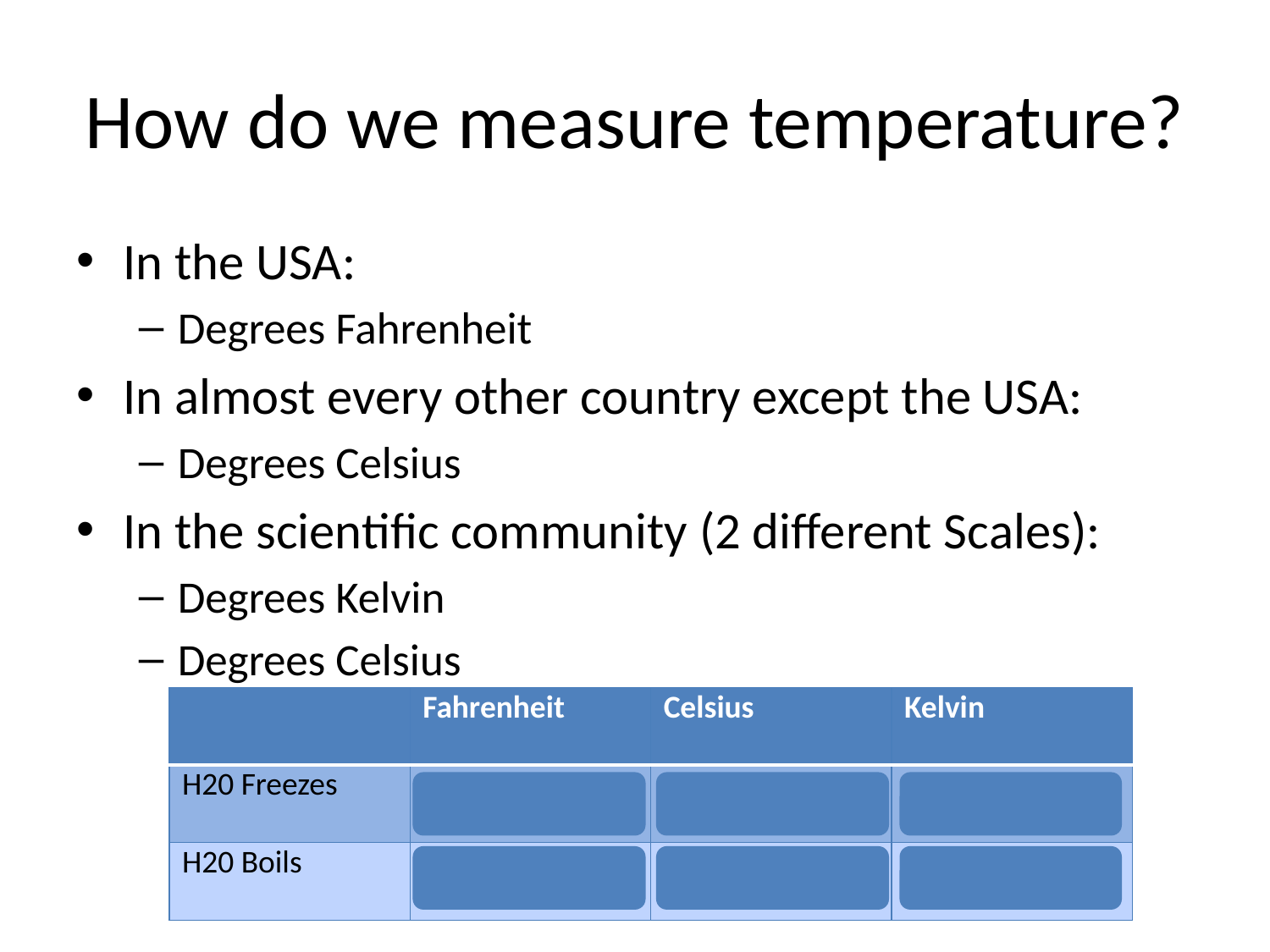

# How do we measure temperature?
In the USA:
Degrees Fahrenheit
In almost every other country except the USA:
Degrees Celsius
In the scientific community (2 different Scales):
Degrees Kelvin
Degrees Celsius

|  | Fahrenheit | Celsius | Kelvin |
| --- | --- | --- | --- |
| H20 Freezes | 32 | 0 | 273.15 |
| H20 Boils | 212 | 100 | 373.13 |